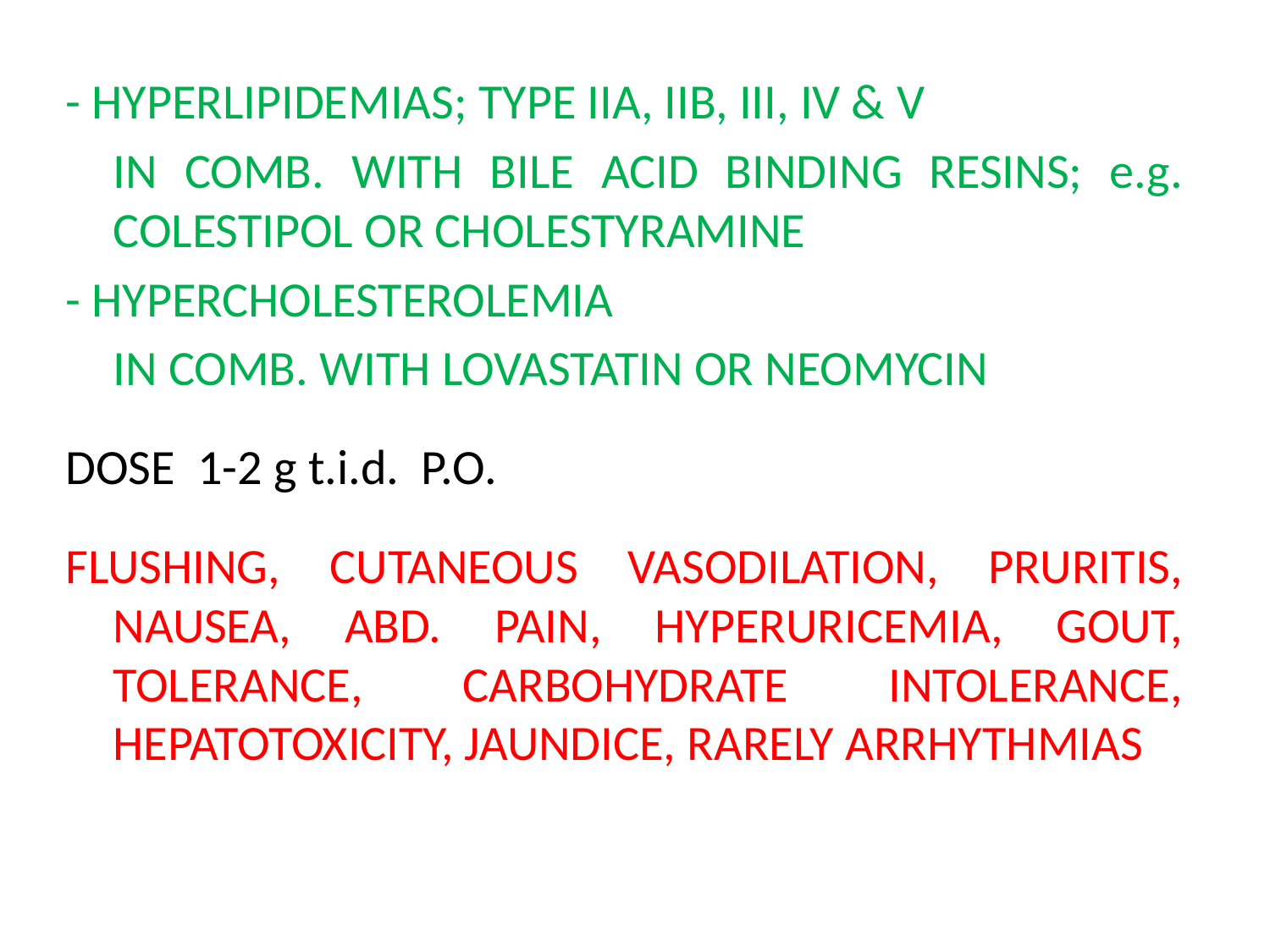

- HYPERLIPIDEMIAS; TYPE IIA, IIB, III, IV & V
	IN COMB. WITH BILE ACID BINDING RESINS; e.g. COLESTIPOL OR CHOLESTYRAMINE
- HYPERCHOLESTEROLEMIA
	IN COMB. WITH LOVASTATIN OR NEOMYCIN

DOSE  1-2 g t.i.d.  P.O.

FLUSHING, CUTANEOUS VASODILATION, PRURITIS, NAUSEA, ABD. PAIN, HYPERURICEMIA, GOUT, TOLERANCE, CARBOHYDRATE INTOLERANCE, HEPATOTOXICITY, JAUNDICE, RARELY ARRHYTHMIAS